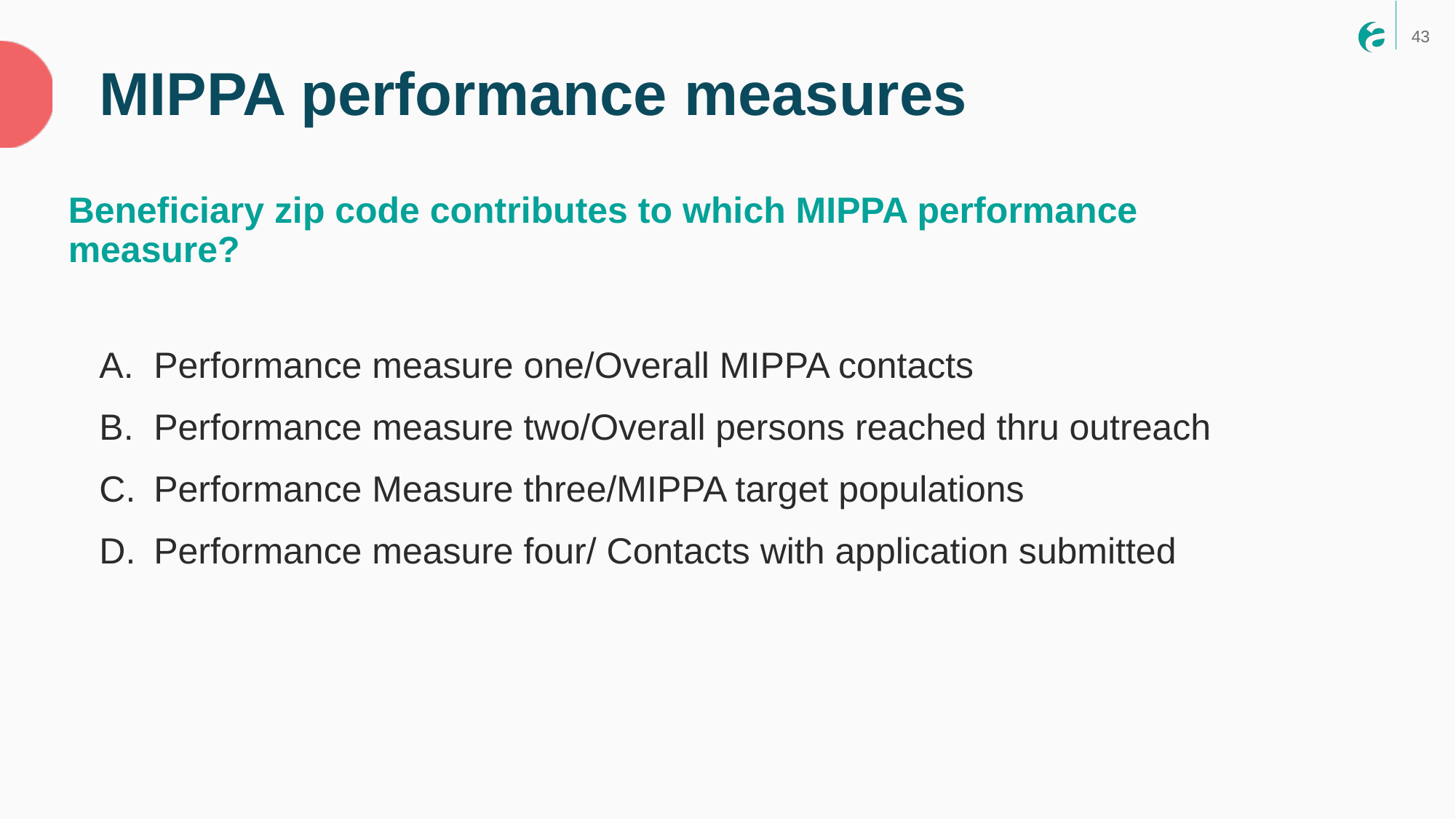

MIPPA performance measures
Beneficiary zip code contributes to which MIPPA performance measure?
Performance measure one/Overall MIPPA contacts
Performance measure two/Overall persons reached thru outreach
Performance Measure three/MIPPA target populations
Performance measure four/ Contacts with application submitted